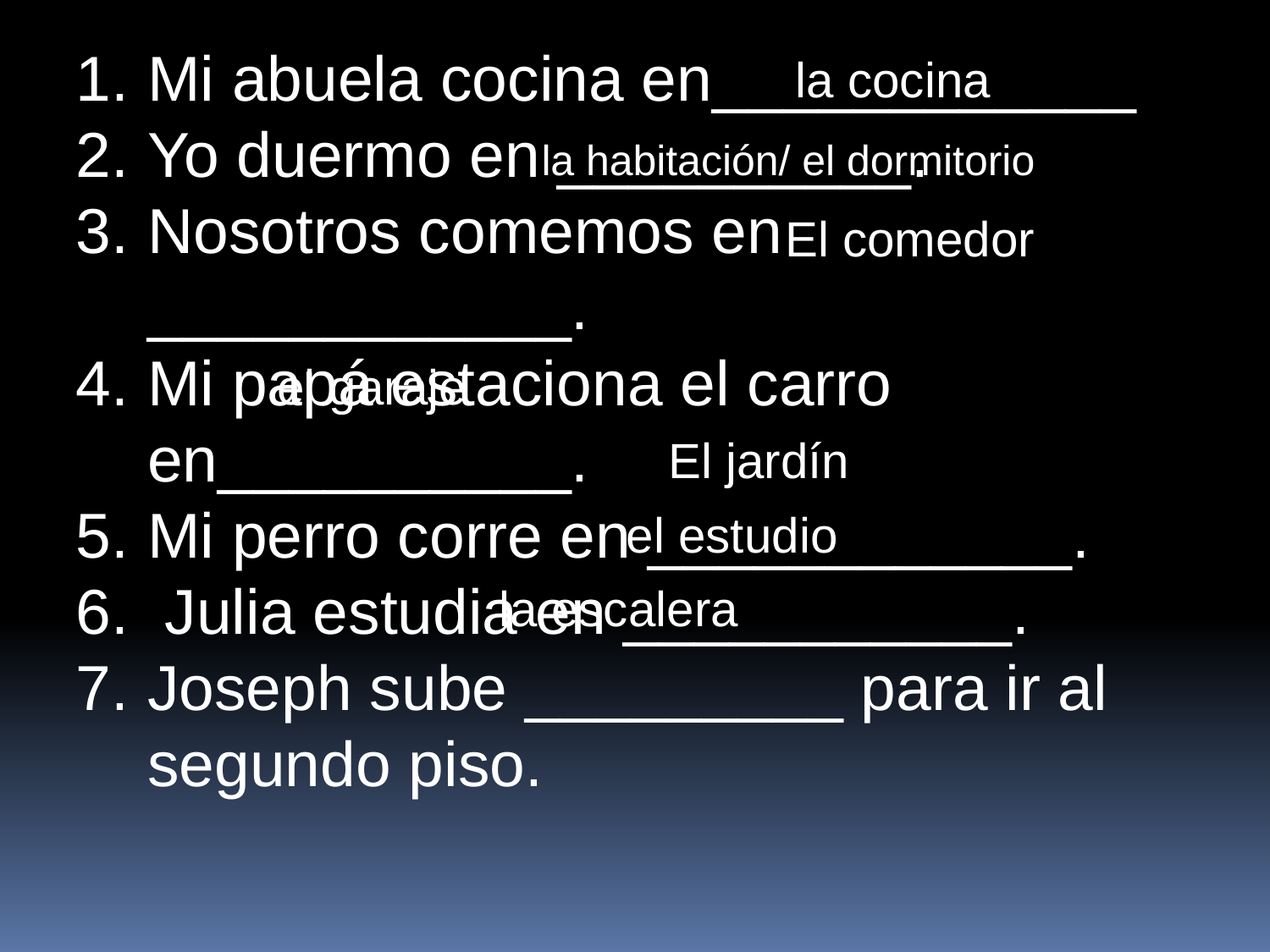

Mi abuela cocina en____________
Yo duermo en __________.
Nosotros comemos en ____________.
Mi papá estaciona el carro en__________.
Mi perro corre en ____________.
 Julia estudia en ___________.
Joseph sube _________ para ir al segundo piso.
la cocina
la habitación/ el dormitorio
El comedor
el garaje
El jardín
el estudio
la escalera